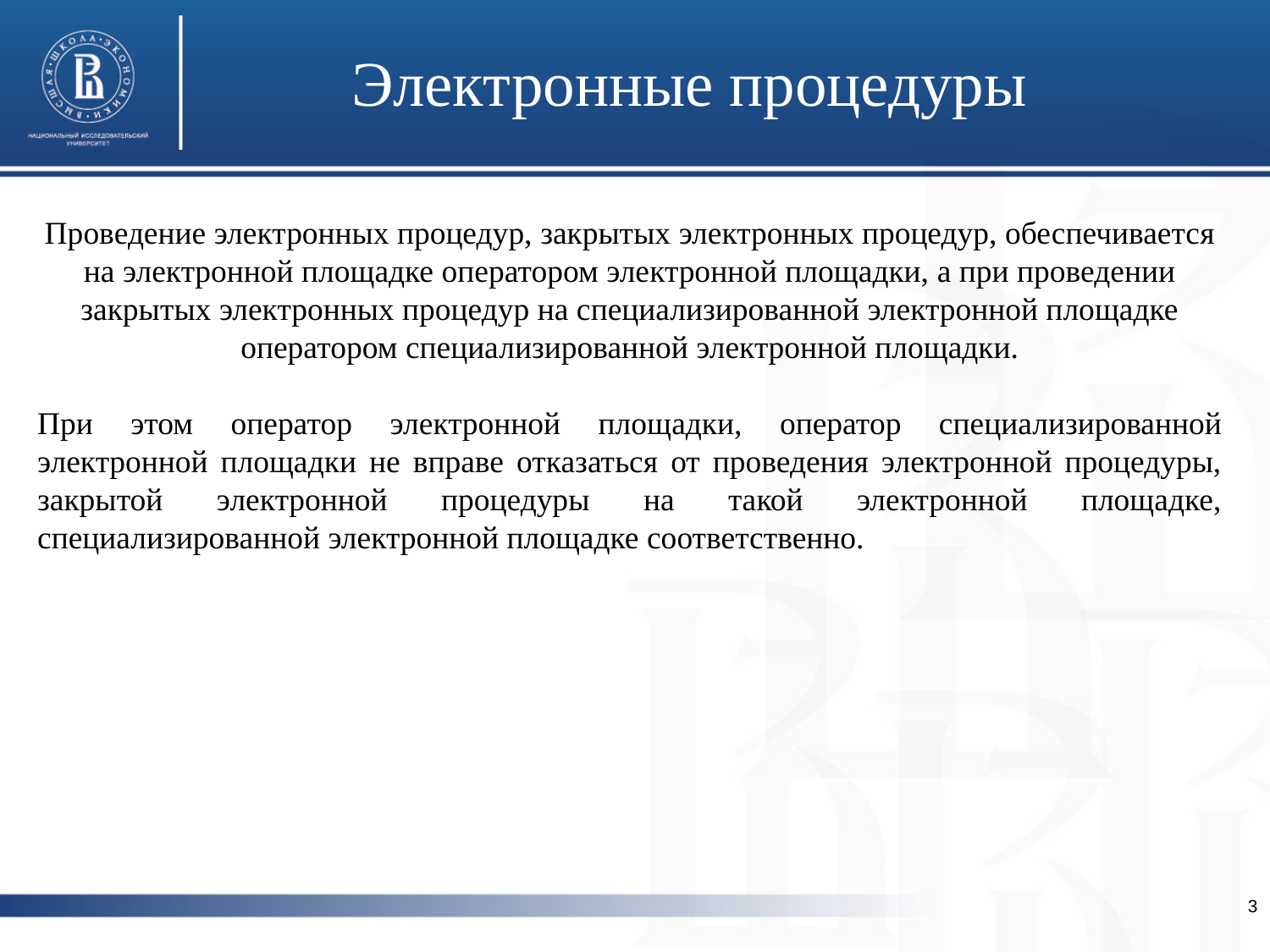

Электронные процедуры
Проведение электронных процедур, закрытых электронных процедур, обеспечивается на электронной площадке оператором электронной площадки, а при проведении закрытых электронных процедур на специализированной электронной площадке оператором специализированной электронной площадки.

При этом оператор электронной площадки, оператор специализированной электронной площадки не вправе отказаться от проведения электронной процедуры, закрытой электронной процедуры на такой электронной площадке, специализированной электронной площадке соответственно.
3